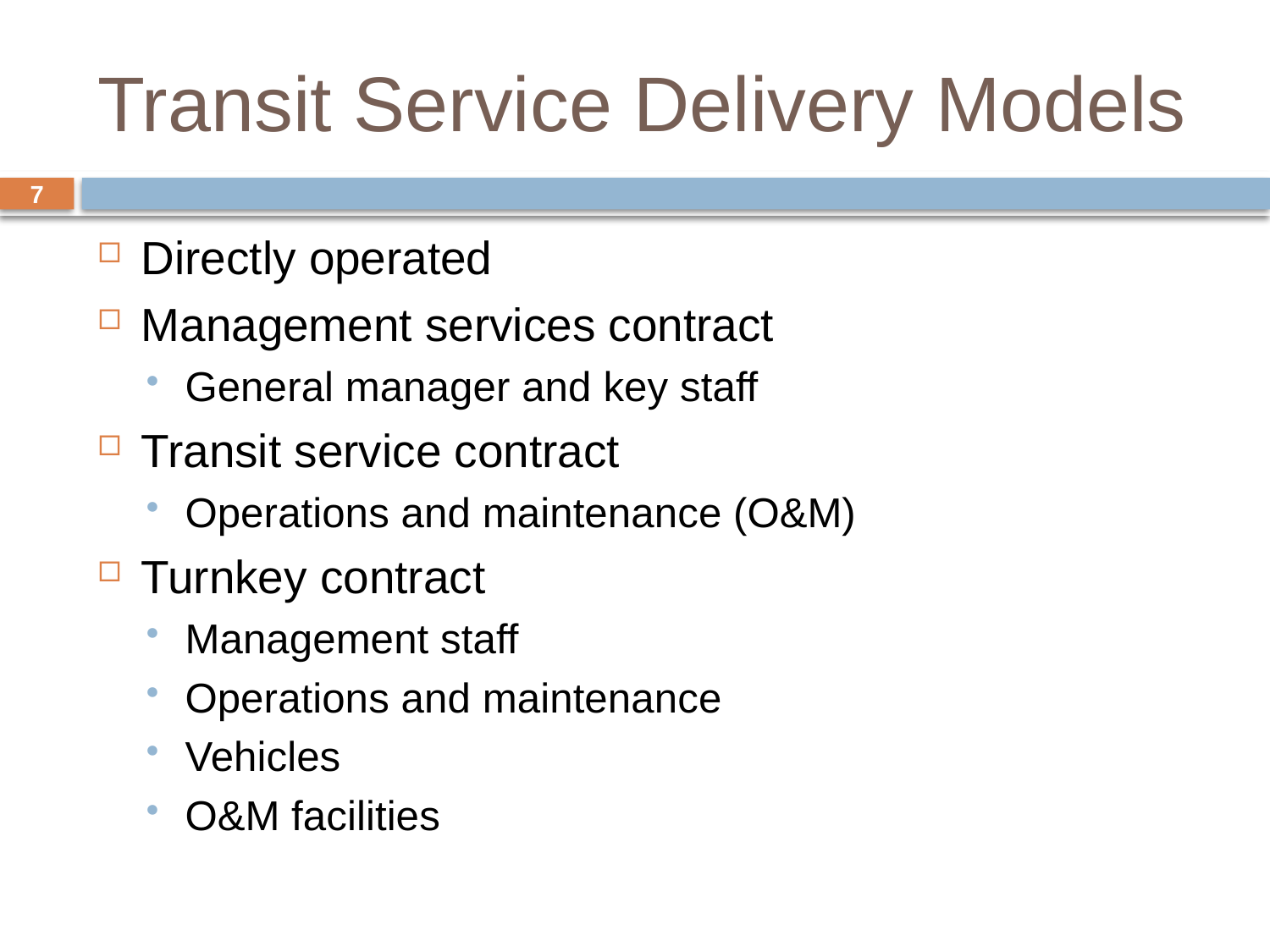

# Transit Service Delivery Models
7
Directly operated
Management services contract
General manager and key staff
Transit service contract
Operations and maintenance (O&M)
Turnkey contract
Management staff
Operations and maintenance
Vehicles
O&M facilities